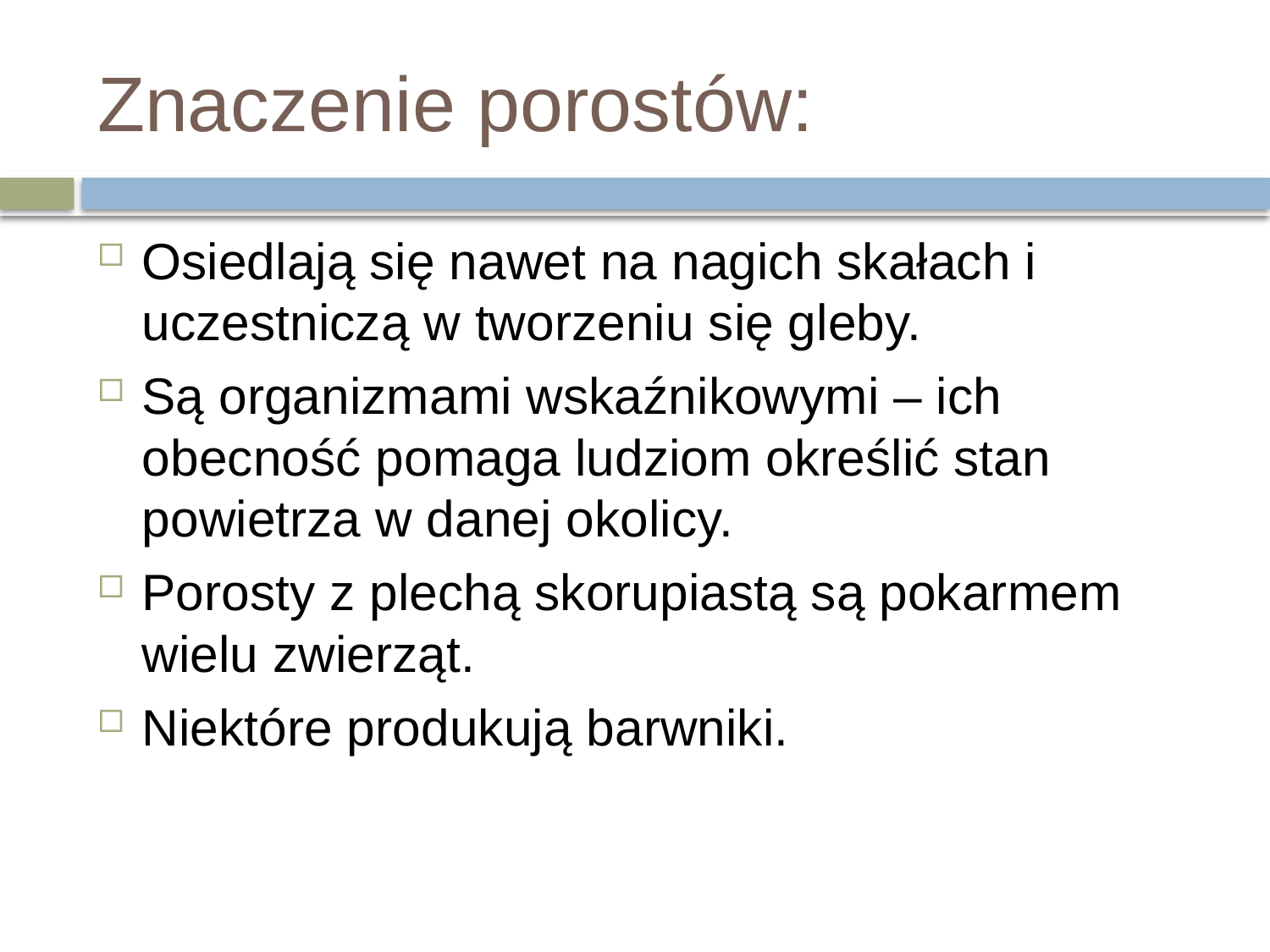

# Znaczenie porostów:
Osiedlają się nawet na nagich skałach i uczestniczą w tworzeniu się gleby.
Są organizmami wskaźnikowymi – ich obecność pomaga ludziom określić stan powietrza w danej okolicy.
Porosty z plechą skorupiastą są pokarmem wielu zwierząt.
Niektóre produkują barwniki.